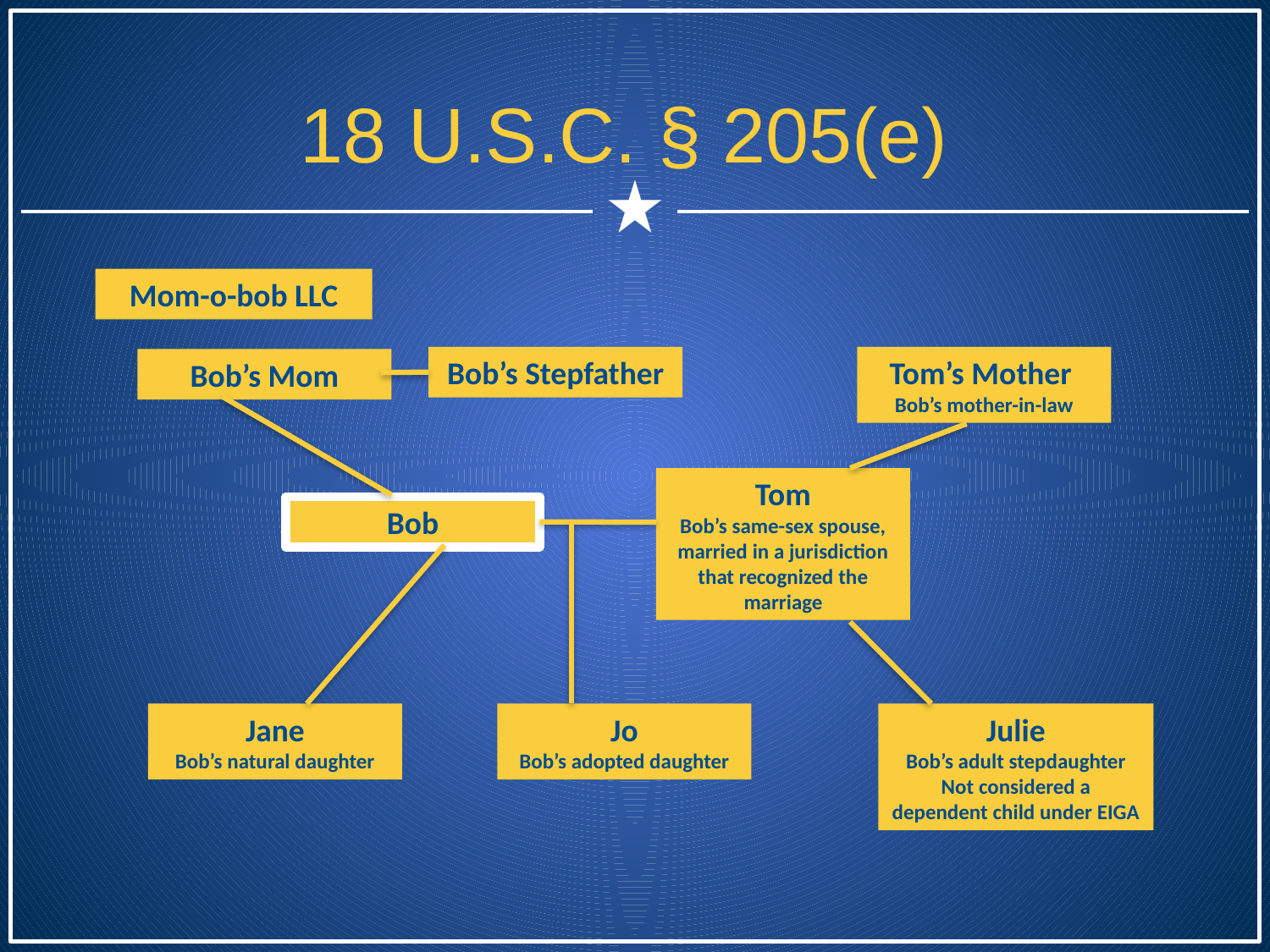

# 18 U.S.C. § 205(e)
Mom-o-bob LLC
Bob’s Stepfather
Tom’s Mother
Bob’s mother-in-law
Bob’s Mom
Tom
Bob’s same-sex spouse, married in a jurisdiction that recognized the marriage
Bob
Jane
Bob’s natural daughter
Jo
Bob’s adopted daughter
Julie
Bob’s adult stepdaughter
Not considered a dependent child under EIGA
23